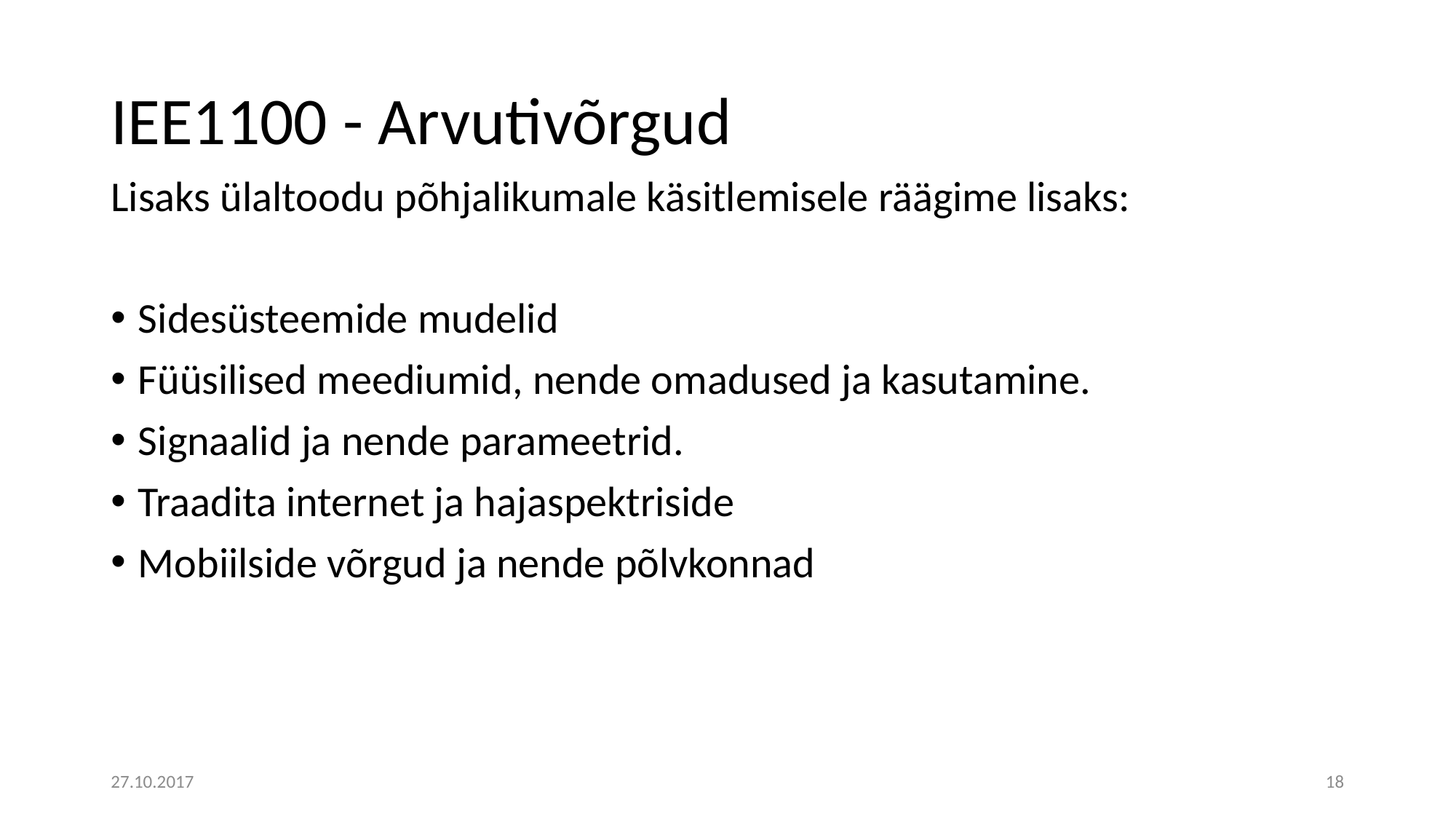

# IEE1100 - Arvutivõrgud
Lisaks ülaltoodu põhjalikumale käsitlemisele räägime lisaks:

Sidesüsteemide mudelid
Füüsilised meediumid, nende omadused ja kasutamine.
Signaalid ja nende parameetrid.
Traadita internet ja hajaspektriside
Mobiilside võrgud ja nende põlvkonnad

27.10.2017
18